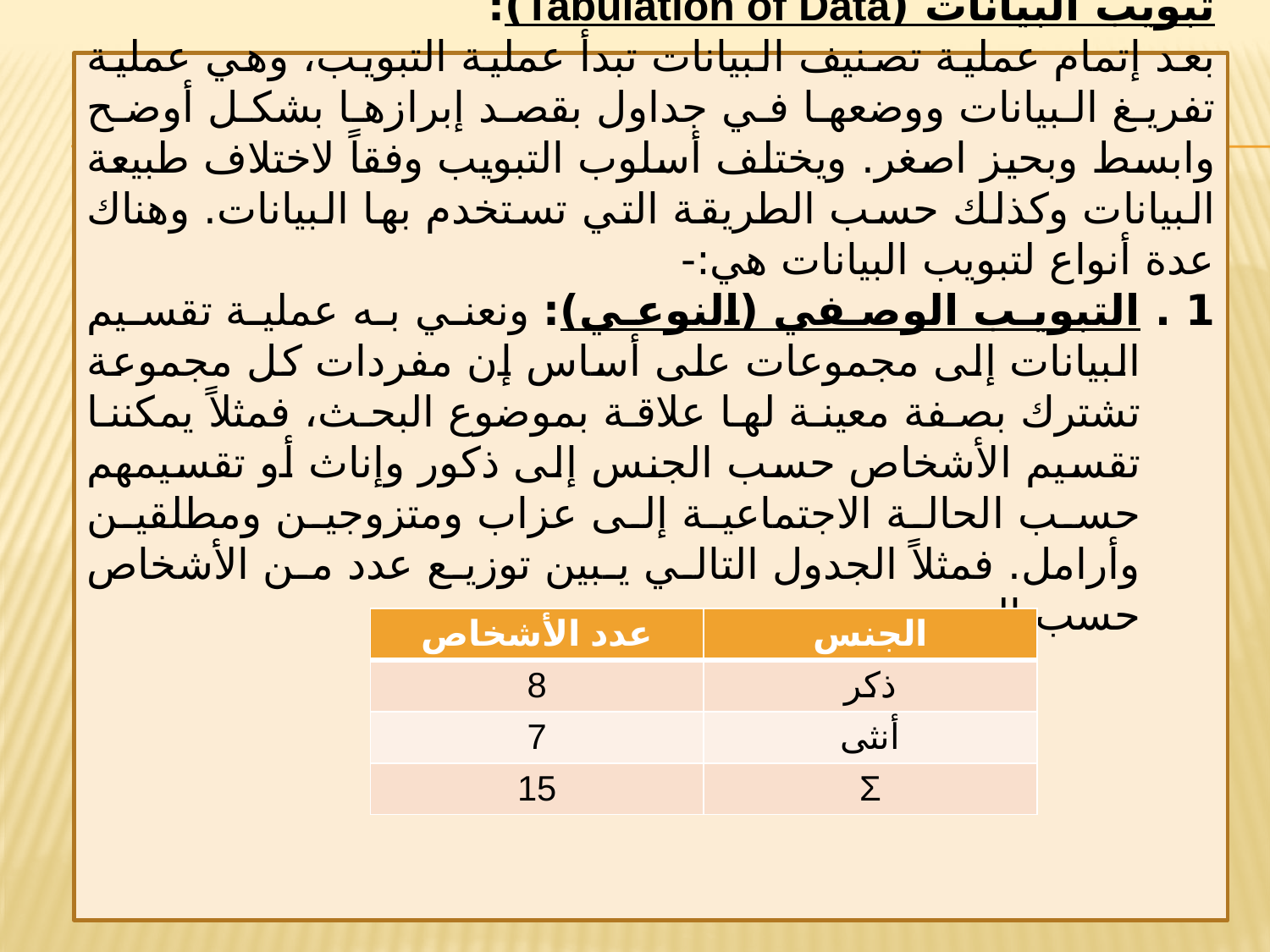

تبويب البيانات (Tabulation of Data):
	بعد إتمام عملية تصنيف البيانات تبدأ عملية التبويب، وهي عملية تفريغ البيانات ووضعها في جداول بقصد إبرازها بشكل أوضح وابسط وبحيز اصغر. ويختلف أسلوب التبويب وفقاً لاختلاف طبيعة البيانات وكذلك حسب الطريقة التي تستخدم بها البيانات. وهناك عدة أنواع لتبويب البيانات هي:-
1 . التبويب الوصفي (النوعي): ونعني به عملية تقسيم البيانات إلى مجموعات على أساس إن مفردات كل مجموعة تشترك بصفة معينة لها علاقة بموضوع البحث، فمثلاً يمكننا تقسيم الأشخاص حسب الجنس إلى ذكور وإناث أو تقسيمهم حسب الحالة الاجتماعية إلى عزاب ومتزوجين ومطلقين وأرامل. فمثلاً الجدول التالي يبين توزيع عدد من الأشخاص حسب الجنس.

| عدد الأشخاص | الجنس |
| --- | --- |
| 8 | ذكر |
| 7 | أنثى |
| 15 | Σ |